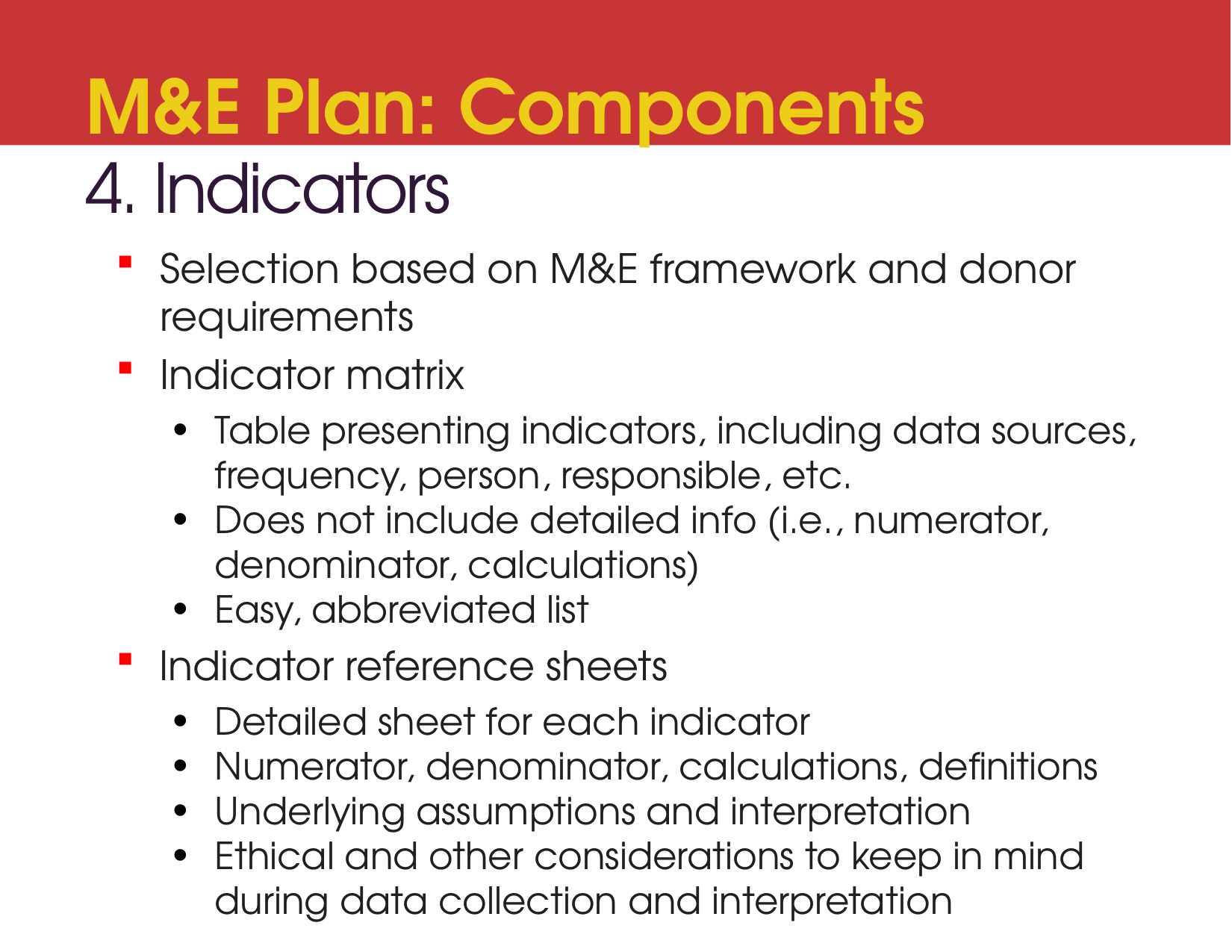

# M&E Plan: Components 4. Indicators
Selection based on M&E framework and donor requirements
Indicator matrix
Table presenting indicators, including data sources, frequency, person, responsible, etc.
Does not include detailed info (i.e., numerator, denominator, calculations)
Easy, abbreviated list
Indicator reference sheets
Detailed sheet for each indicator
Numerator, denominator, calculations, definitions
Underlying assumptions and interpretation
Ethical and other considerations to keep in mind during data collection and interpretation